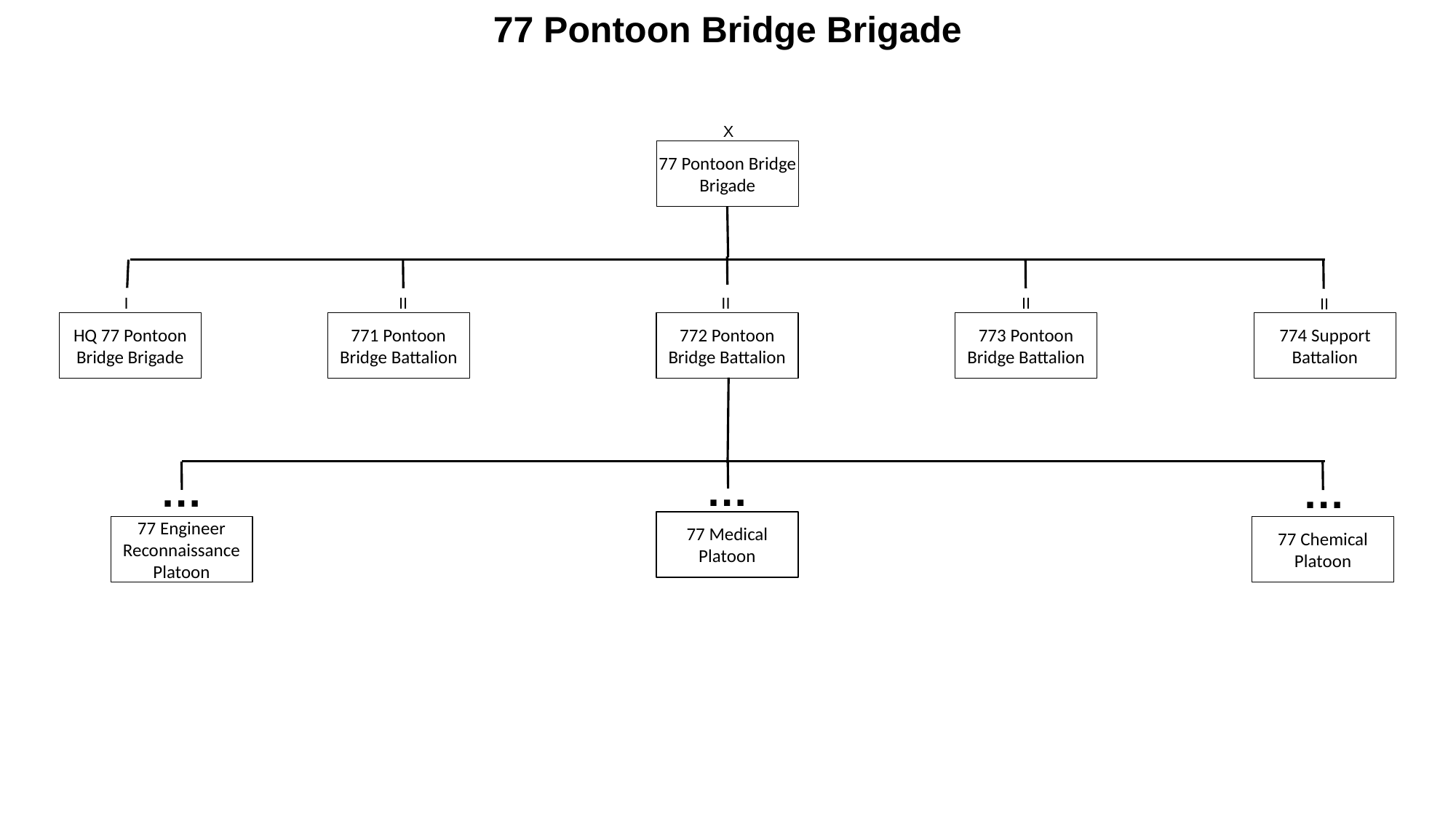

# 77 Pontoon Bridge Brigade
X
77 Pontoon Bridge Brigade
I
II
II
II
II
HQ 77 Pontoon
Bridge Brigade
771 Pontoon Bridge Battalion
772 Pontoon Bridge Battalion
774 Support Battalion
773 Pontoon Bridge Battalion
…
…
…
77 Medical Platoon
77 Engineer Reconnaissance Platoon
77 Chemical Platoon